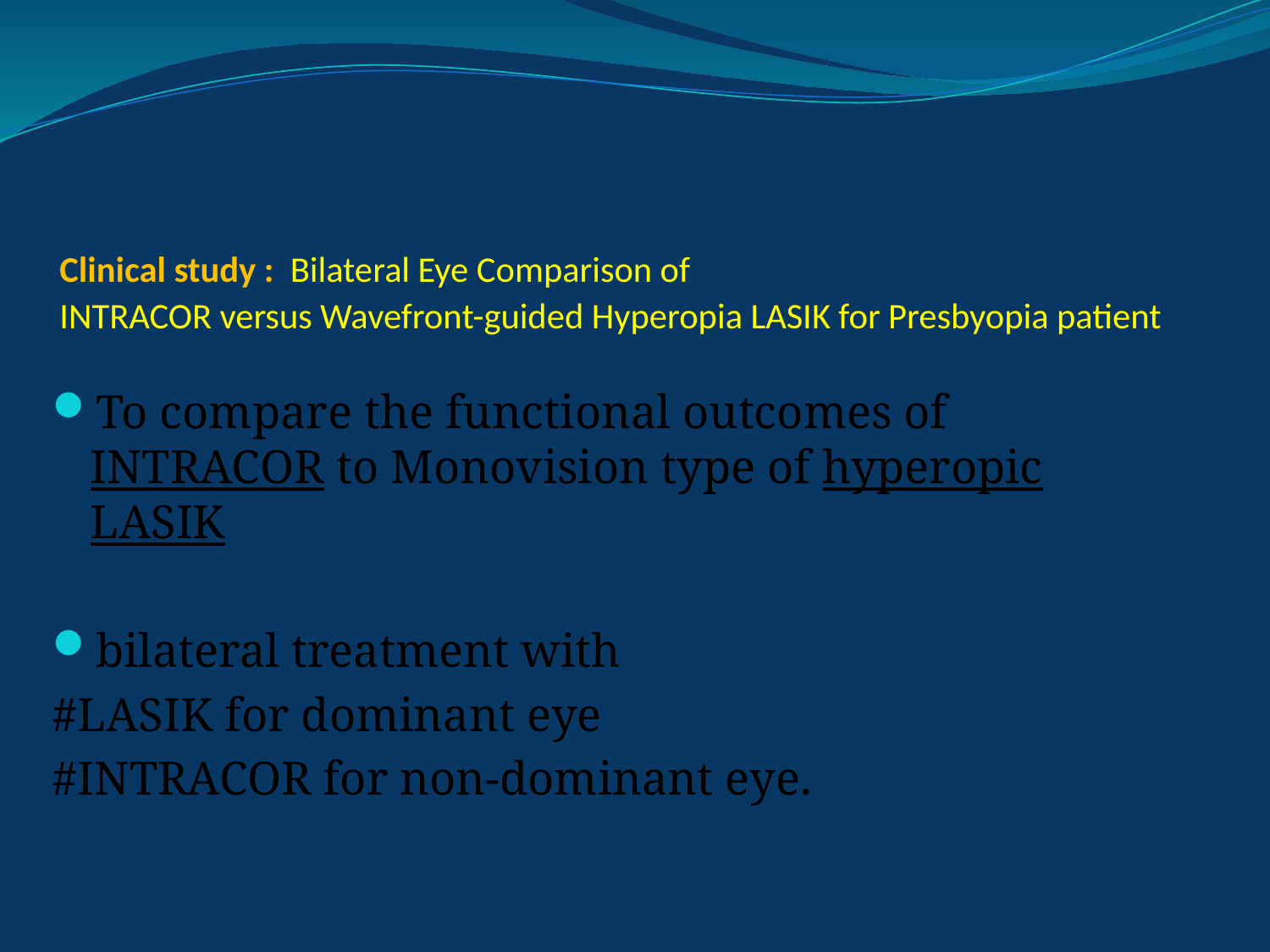

# Clinical study :  Bilateral Eye Comparison of INTRACOR versus Wavefront-guided Hyperopia LASIK for Presbyopia patient
To compare the functional outcomes of INTRACOR to Monovision type of hyperopic LASIK

bilateral treatment with
#LASIK for dominant eye
#INTRACOR for non-dominant eye.